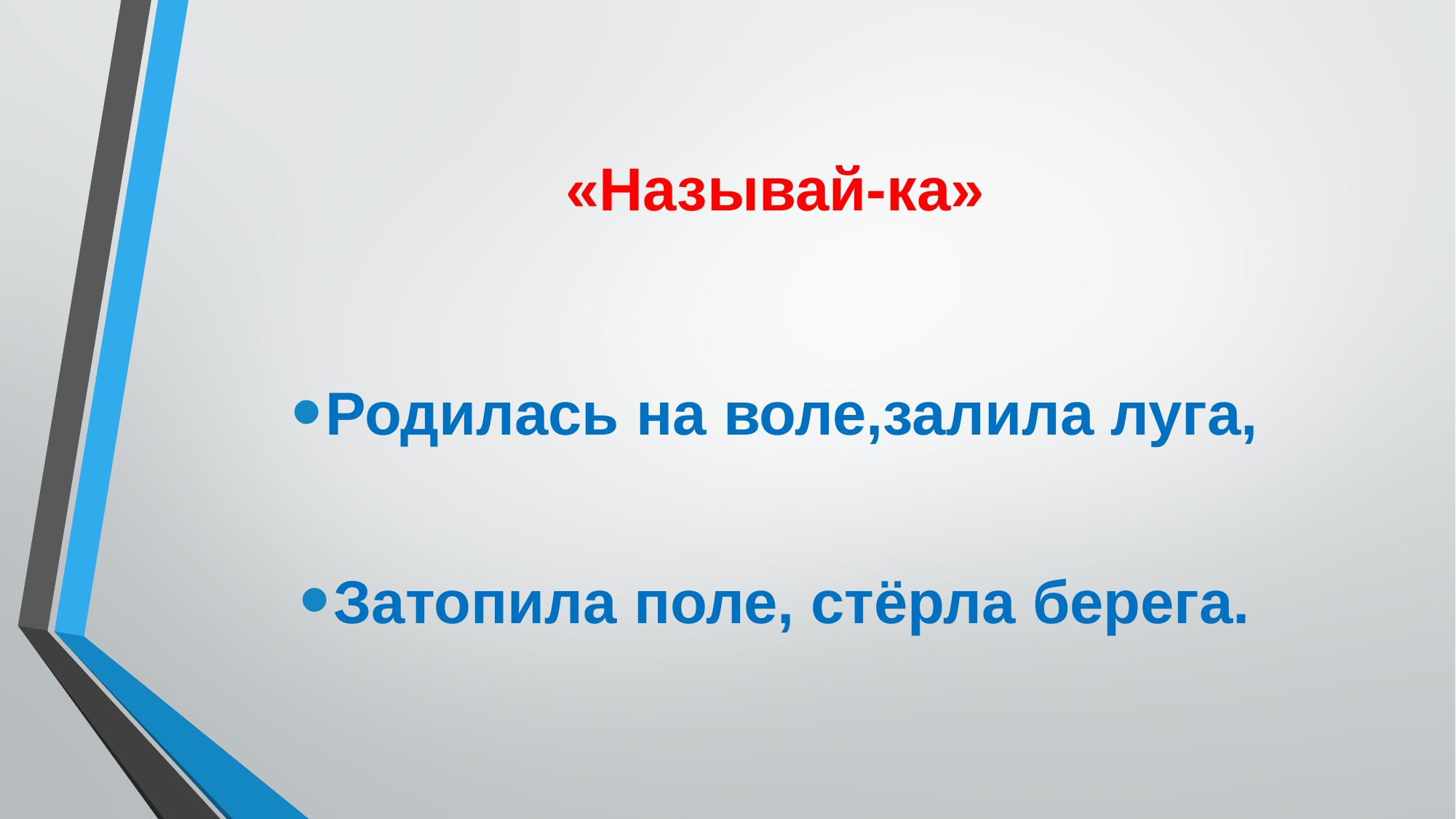

# «Называй-ка»
Родилась на воле,залила луга,

Затопила поле, стёрла берега.